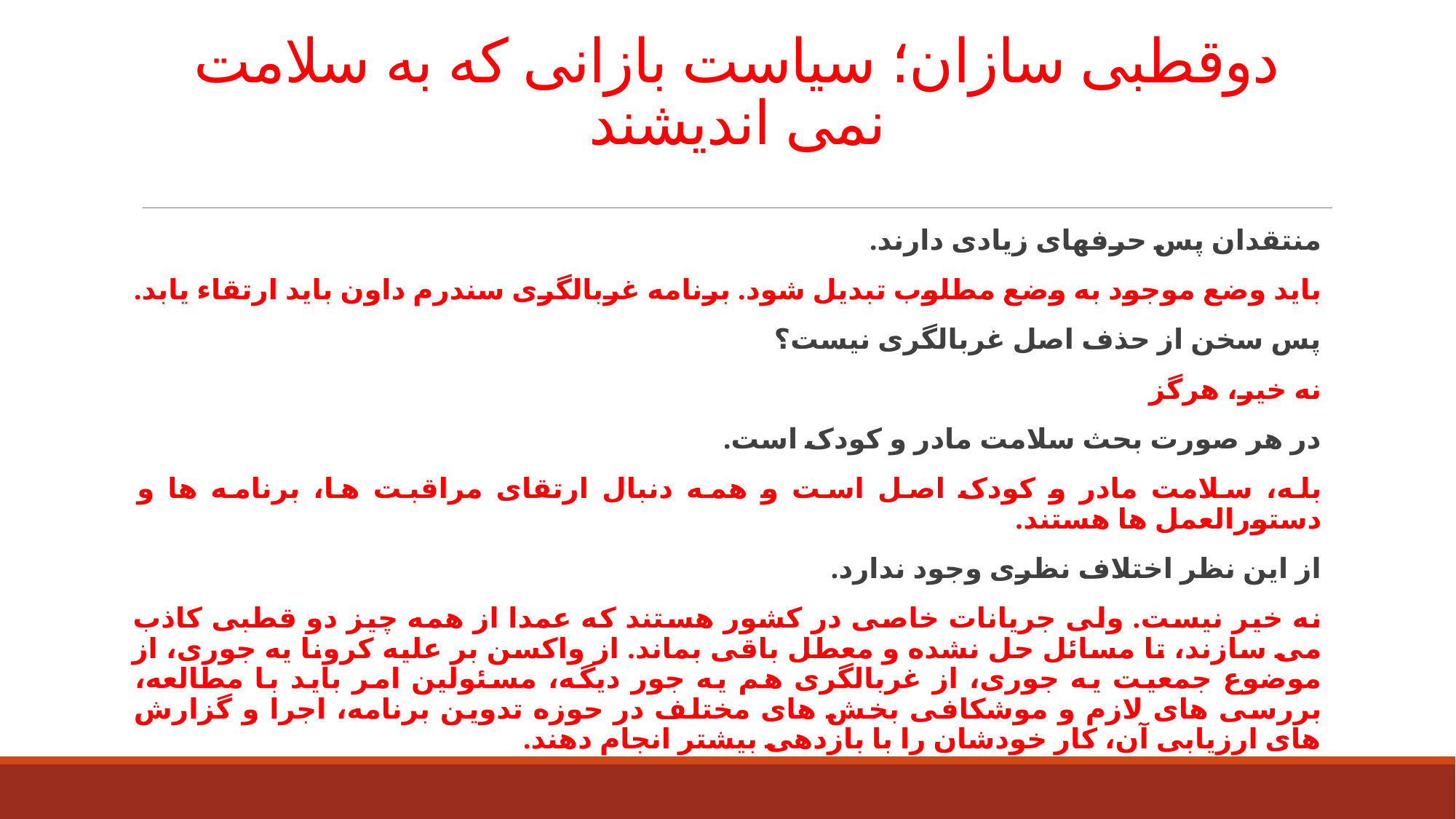

# دوقطبی سازان؛ سیاست بازانی که به سلامت نمی اندیشند
منتقدان پس حرفهای زیادی دارند.
باید وضع موجود به وضع مطلوب تبدیل شود. برنامه غربالگری سندرم داون باید ارتقاء یابد.
پس سخن از حذف اصل غربالگری نیست؟
نه خیر، هرگز
در هر صورت بحث سلامت مادر و کودک است.
بله، سلامت مادر و کودک اصل است و همه دنبال ارتقای مراقبت ها، برنامه ها و دستورالعمل ها هستند.
از این نظر اختلاف نظری وجود ندارد.
نه خیر نیست. ولی جریانات خاصی در کشور هستند که عمدا از همه چیز دو قطبی کاذب می سازند، تا مسائل حل نشده و معطل باقی بماند. از واکسن بر علیه کرونا یه جوری، از موضوع جمعیت یه جوری، از غربالگری هم یه جور دیگه، مسئولین امر باید با مطالعه، بررسی های لازم و موشکافی بخش های مختلف در حوزه تدوین برنامه، اجرا و گزارش های ارزیابی آن، کار خودشان را با بازدهی بیشتر انجام دهند.